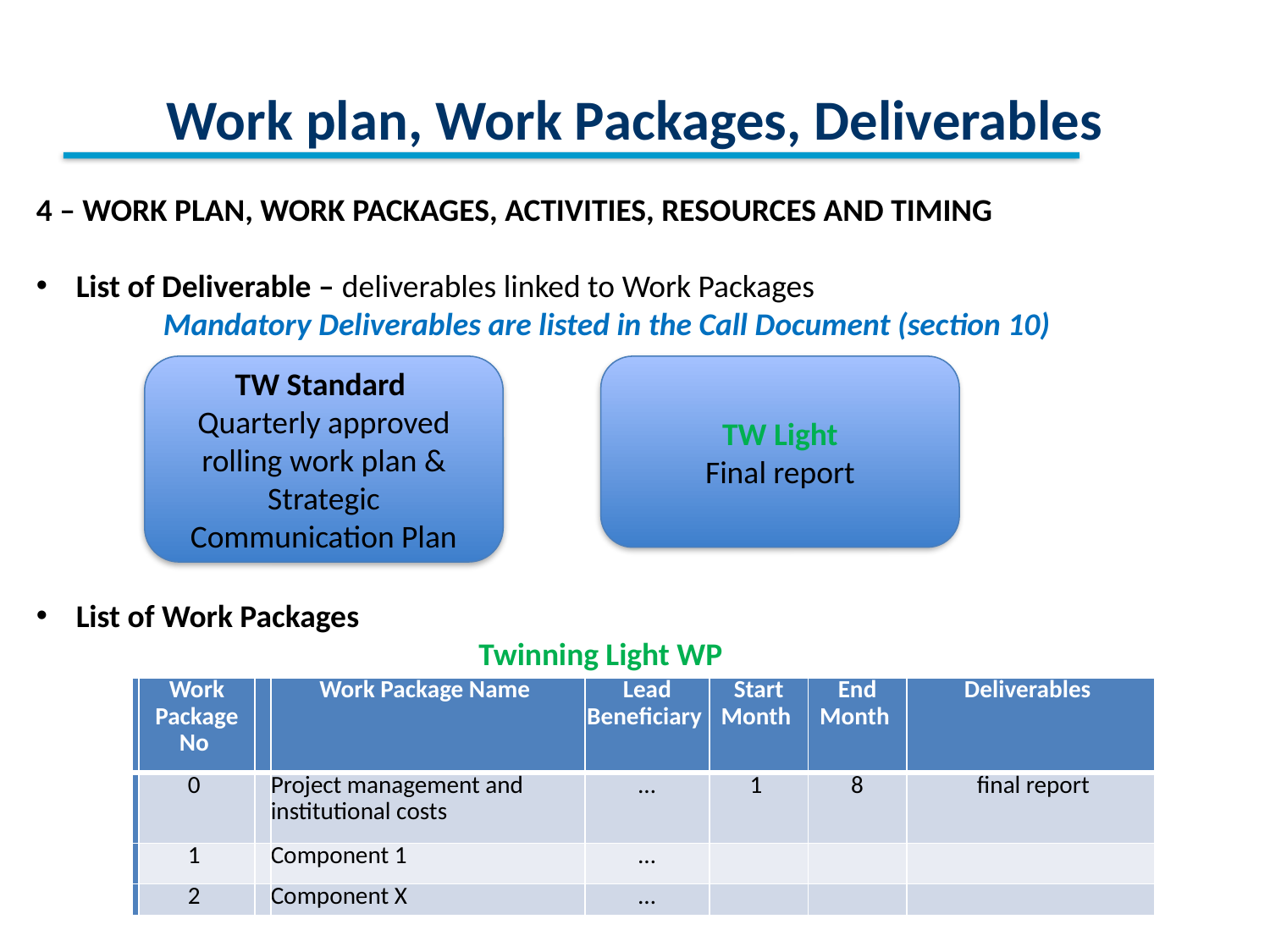

# Work plan, Work Packages, Deliverables

4 – WORK PLAN, WORK PACKAGES, ACTIVITIES, RESOURCES AND TIMING

List of Deliverable – deliverables linked to Work Packages
	Mandatory Deliverables are listed in the Call Document (section 10)

List of Work Packages
Twinning Light WP

TW Standard
Quarterly approved rolling work plan & Strategic Communication Plan
TW Light
Final report
|  | Work Package No |  | Work Package Name | Lead Beneficiary | Start Month | End Month | Deliverables |
| --- | --- | --- | --- | --- | --- | --- | --- |
|  | 0 |  | Project management and institutional costs | … | 1 | 8 | final report |
|  | 1 |  | Component 1 | … |  |  |  |
|  | 2 |  | Component X | … |  |  |  |